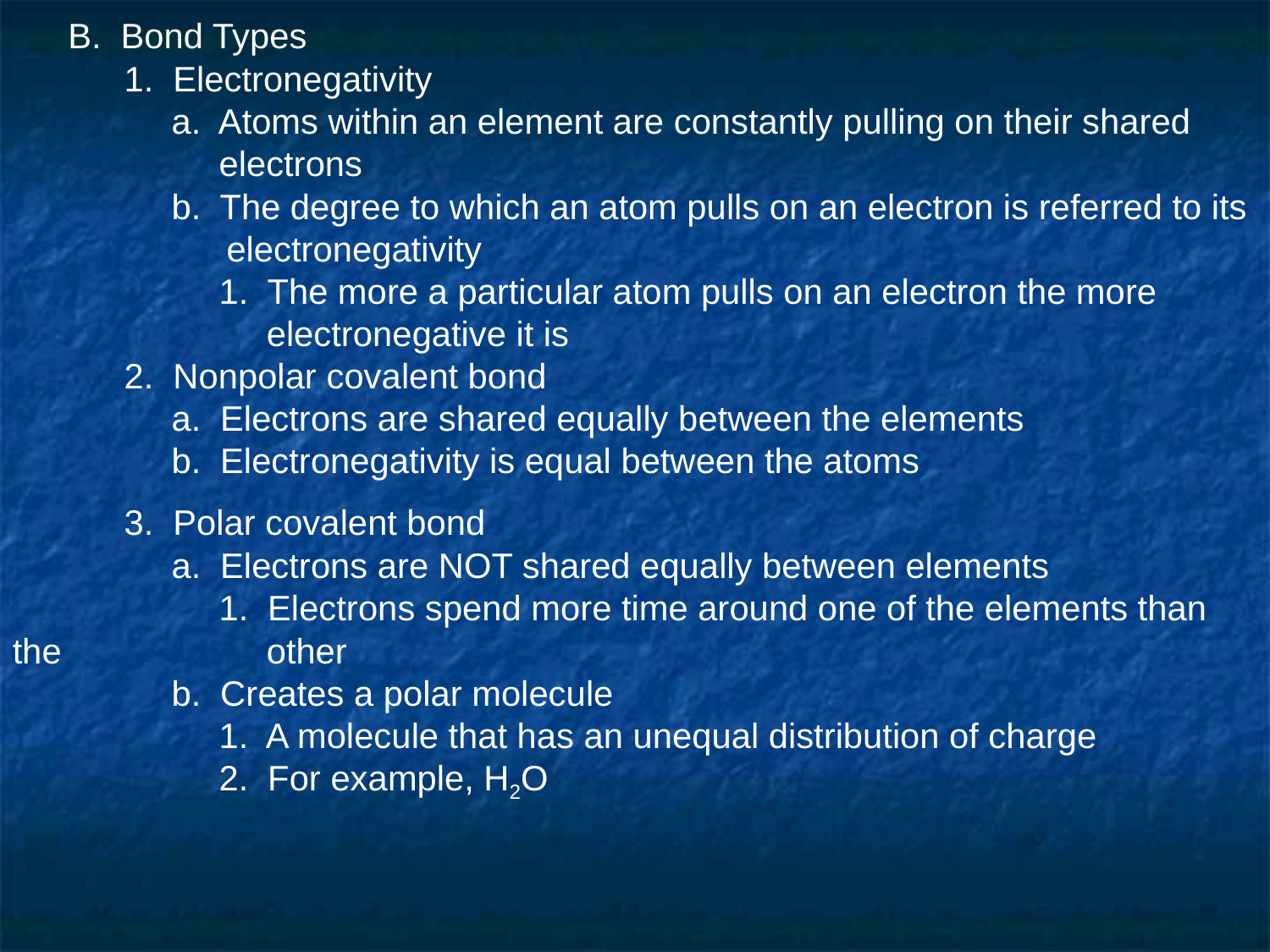

B.  Bond Types
		1.  Electronegativity
		a.  Atoms within an element are constantly pulling on their shared 			electrons
		b.  The degree to which an atom pulls on an electron is referred to its 			electronegativity
		1.  The more a particular atom pulls on an electron the more 				electronegative it is
		2.  Nonpolar covalent bond
		a.  Electrons are shared equally between the elements
		b.  Electronegativity is equal between the atoms
	3.  Polar covalent bond
		a.  Electrons are NOT shared equally between elements
		1.  Electrons spend more time around one of the elements than the 				other
		b.  Creates a polar molecule
		1.  A molecule that has an unequal distribution of charge
		2.  For example, H2O